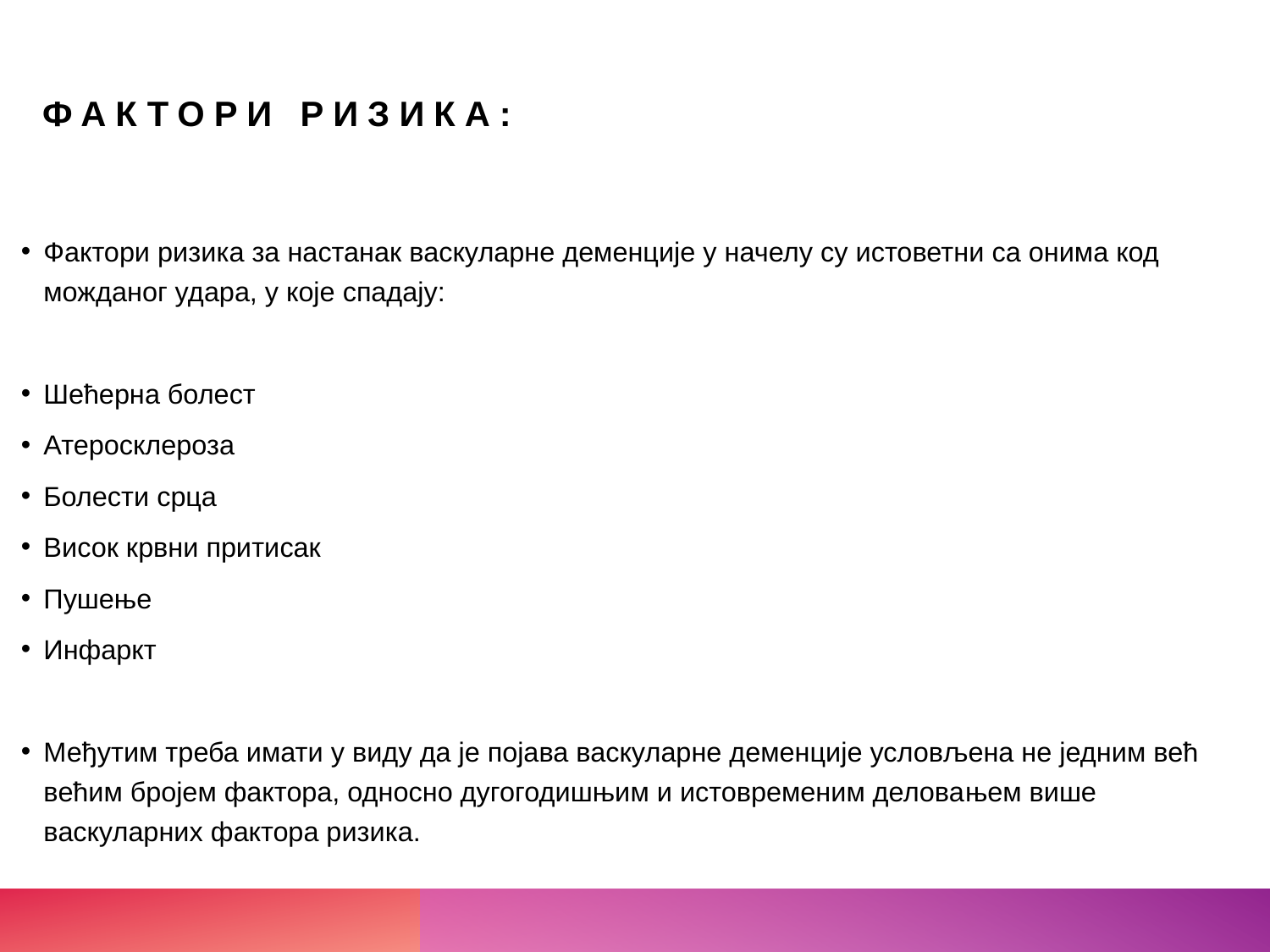

# Фактори ризика:

Фактори ризика за настанак васкуларне деменције у начелу су истоветни са онима код можданог удара, у које спадају:

Шећерна болест
Атеросклероза
Болести срца
Висок крвни притисак
Пушење
Инфаркт

Међутим треба имати у виду да је појава васкуларне деменције условљена не једним већ већим бројем фактора, односно дугогодишњим и истовременим делова­њем више васкуларних фактора ризика.